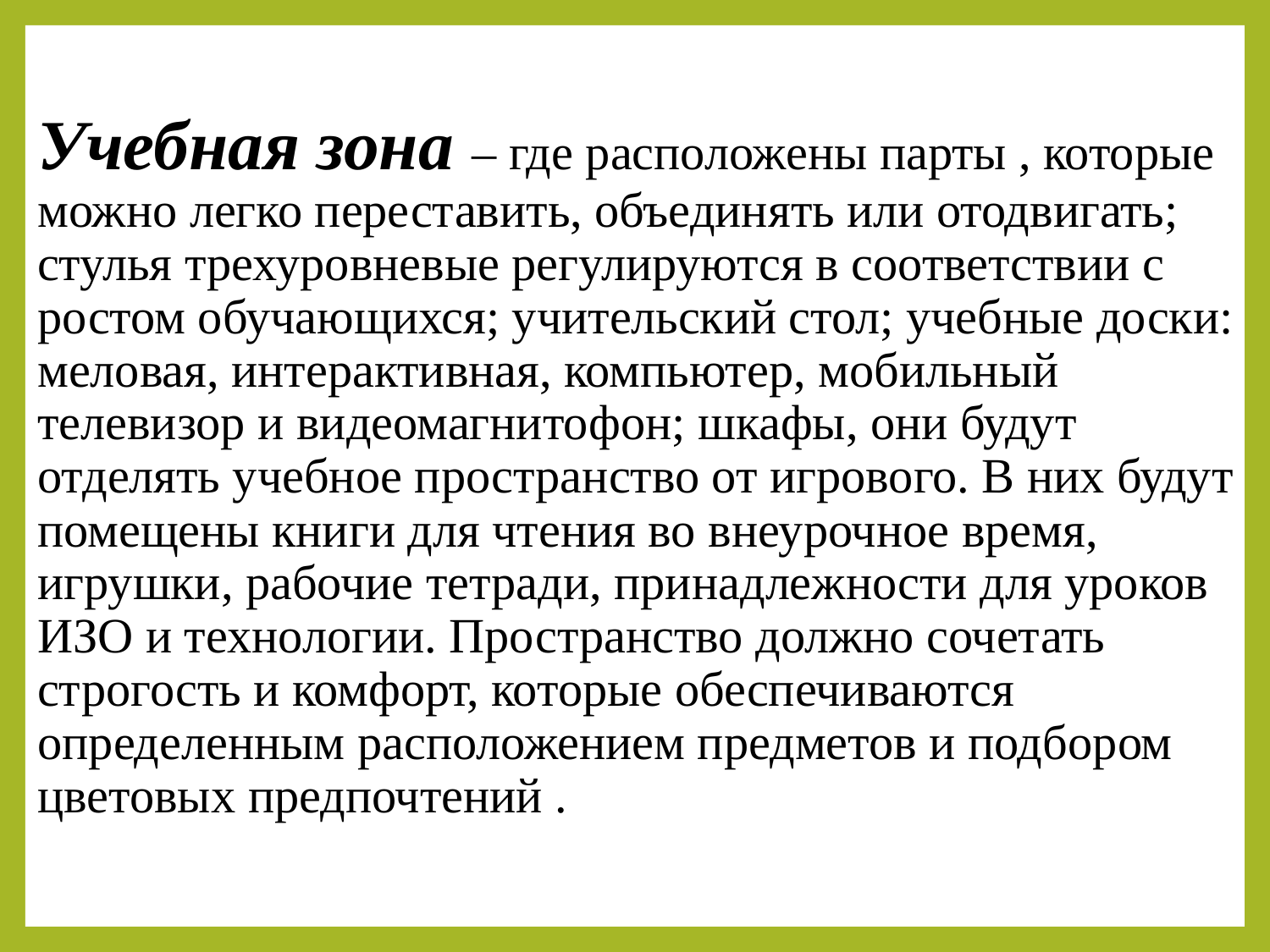

# Учебная зона – где расположены парты , которые можно легко переставить, объединять или отодвигать; стулья трехуровневые регулируются в соответствии с ростом обучающихся; учительский стол; учебные доски: меловая, интерактивная, компьютер, мобильный телевизор и видеомагнитофон; шкафы, они будут отделять учебное пространство от игрового. В них будут помещены книги для чтения во внеурочное время, игрушки, рабочие тетради, принадлежности для уроков ИЗО и технологии. Пространство должно сочетать строгость и комфорт, которые обеспечиваются определенным расположением предметов и подбором цветовых предпочтений .